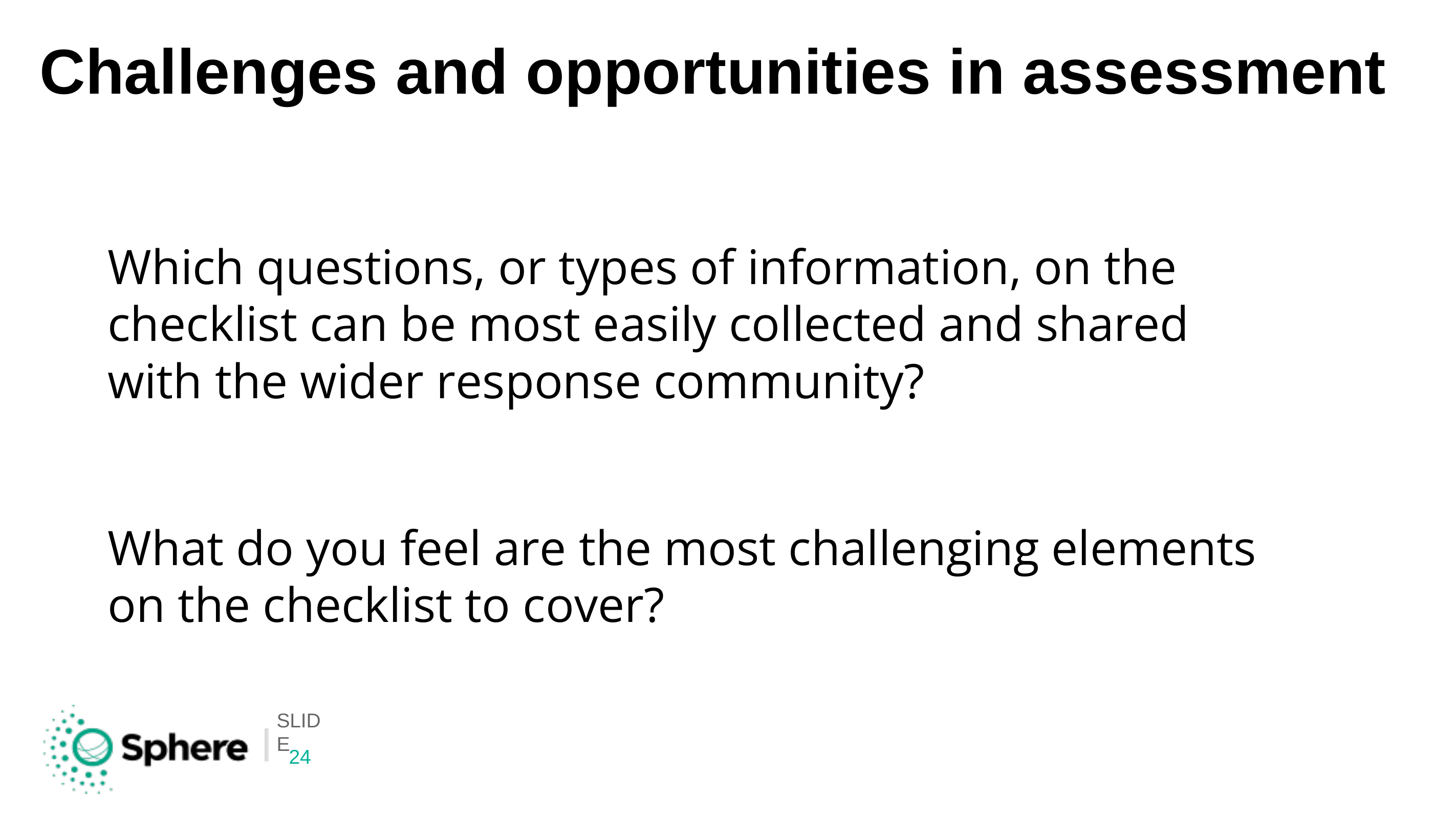

# Challenges and opportunities in assessment
Which questions, or types of information, on the checklist can be most easily collected and shared with the wider response community?

What do you feel are the most challenging elements on the checklist to cover?
24